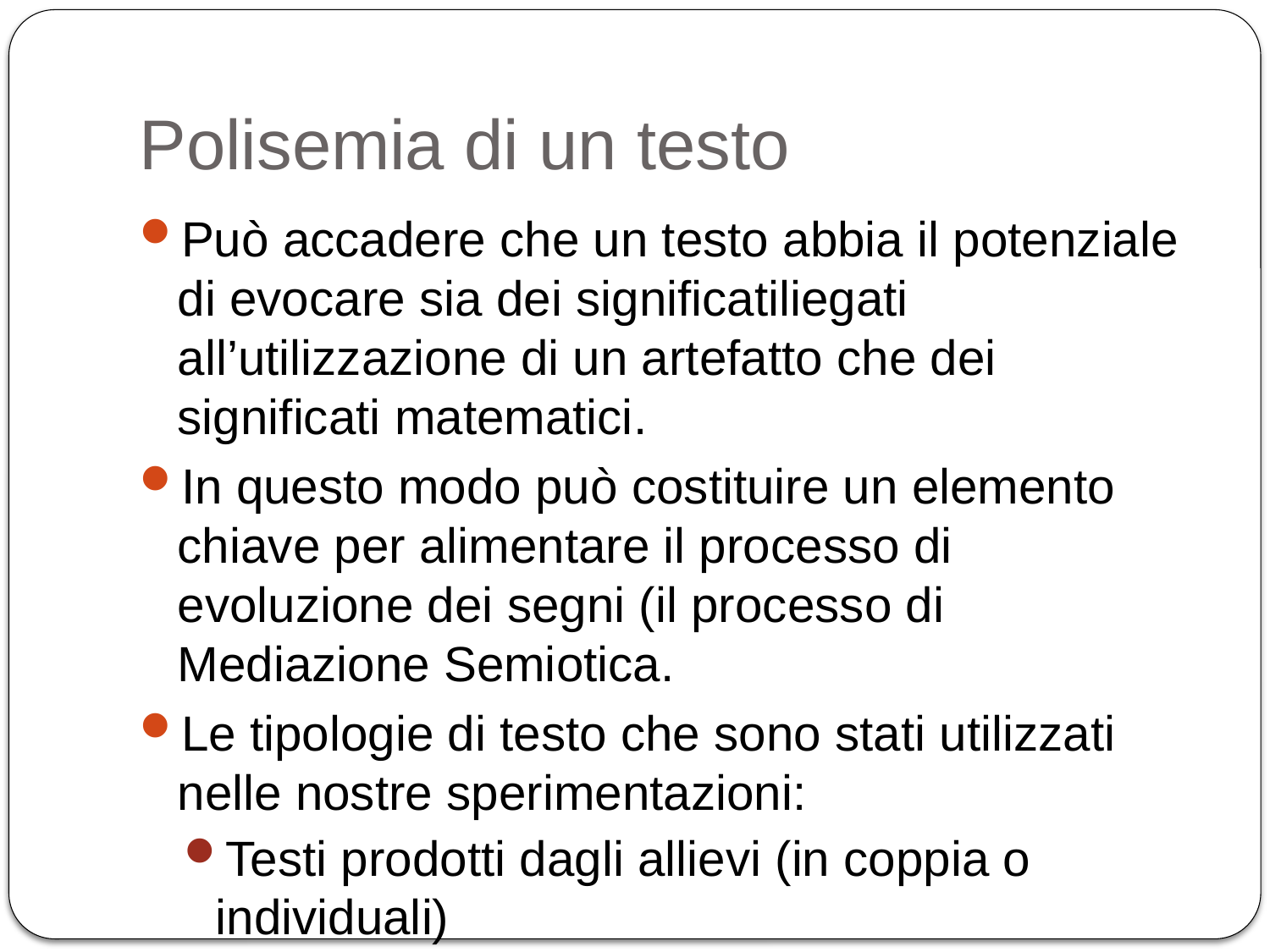

# Polisemia di un testo
Può accadere che un testo abbia il potenziale di evocare sia dei significatiliegati all’utilizzazione di un artefatto che dei significati matematici.
In questo modo può costituire un elemento chiave per alimentare il processo di evoluzione dei segni (il processo di Mediazione Semiotica.
Le tipologie di testo che sono stati utilizzati nelle nostre sperimentazioni:
Testi prodotti dagli allievi (in coppia o individuali)
Testi esterni alla classe, ad esempio tratti da fonti storiche.